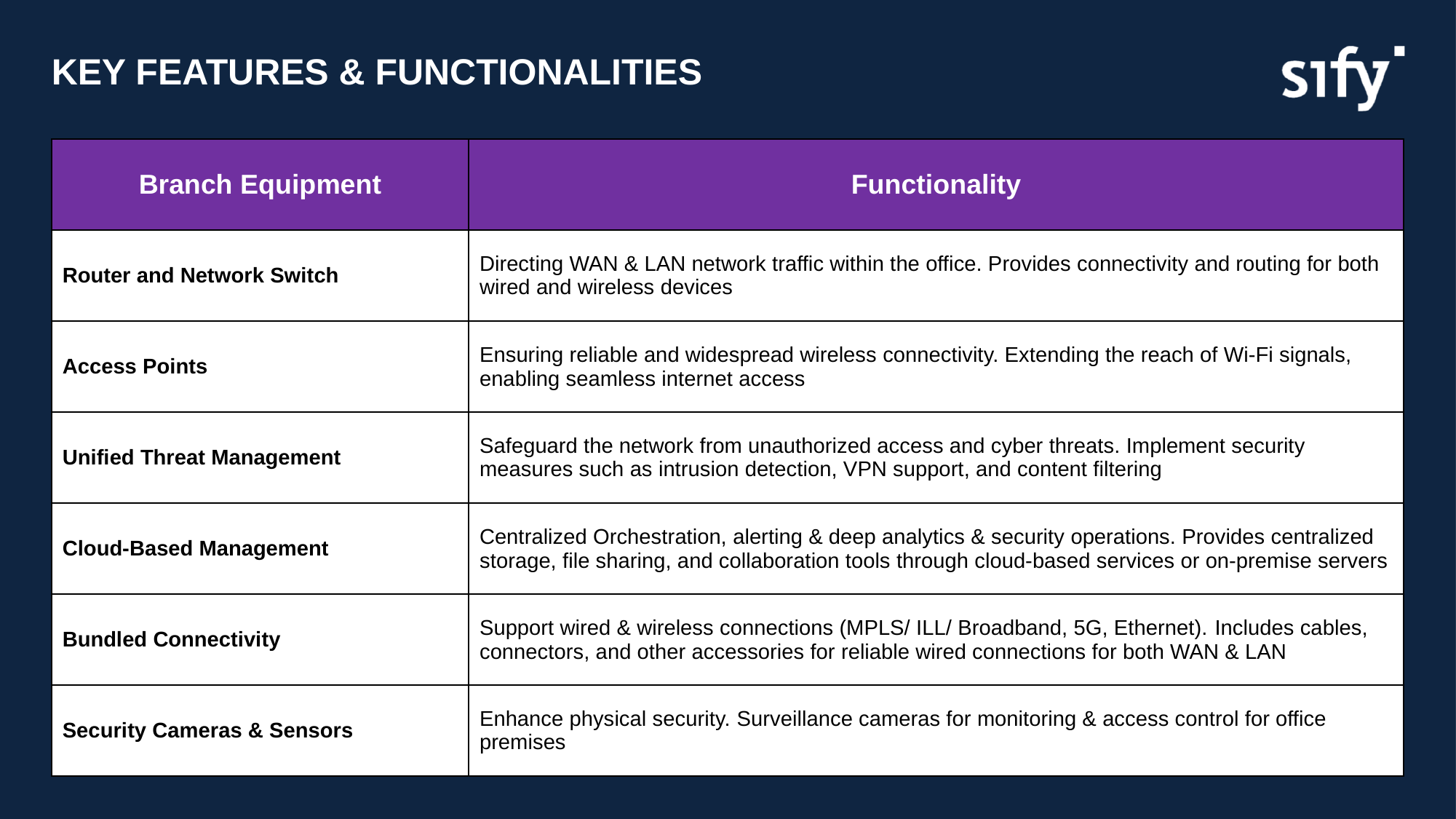

# Key Features & Functionalities
| Branch Equipment | Functionality |
| --- | --- |
| Router and Network Switch | Directing WAN & LAN network traffic within the office. Provides connectivity and routing for both wired and wireless devices |
| Access Points | Ensuring reliable and widespread wireless connectivity. Extending the reach of Wi-Fi signals, enabling seamless internet access |
| Unified Threat Management | Safeguard the network from unauthorized access and cyber threats. Implement security measures such as intrusion detection, VPN support, and content filtering |
| Cloud-Based Management | Centralized Orchestration, alerting & deep analytics & security operations. Provides centralized storage, file sharing, and collaboration tools through cloud-based services or on-premise servers |
| Bundled Connectivity | Support wired & wireless connections (MPLS/ ILL/ Broadband, 5G, Ethernet). Includes cables, connectors, and other accessories for reliable wired connections for both WAN & LAN |
| Security Cameras & Sensors | Enhance physical security. Surveillance cameras for monitoring & access control for office premises |